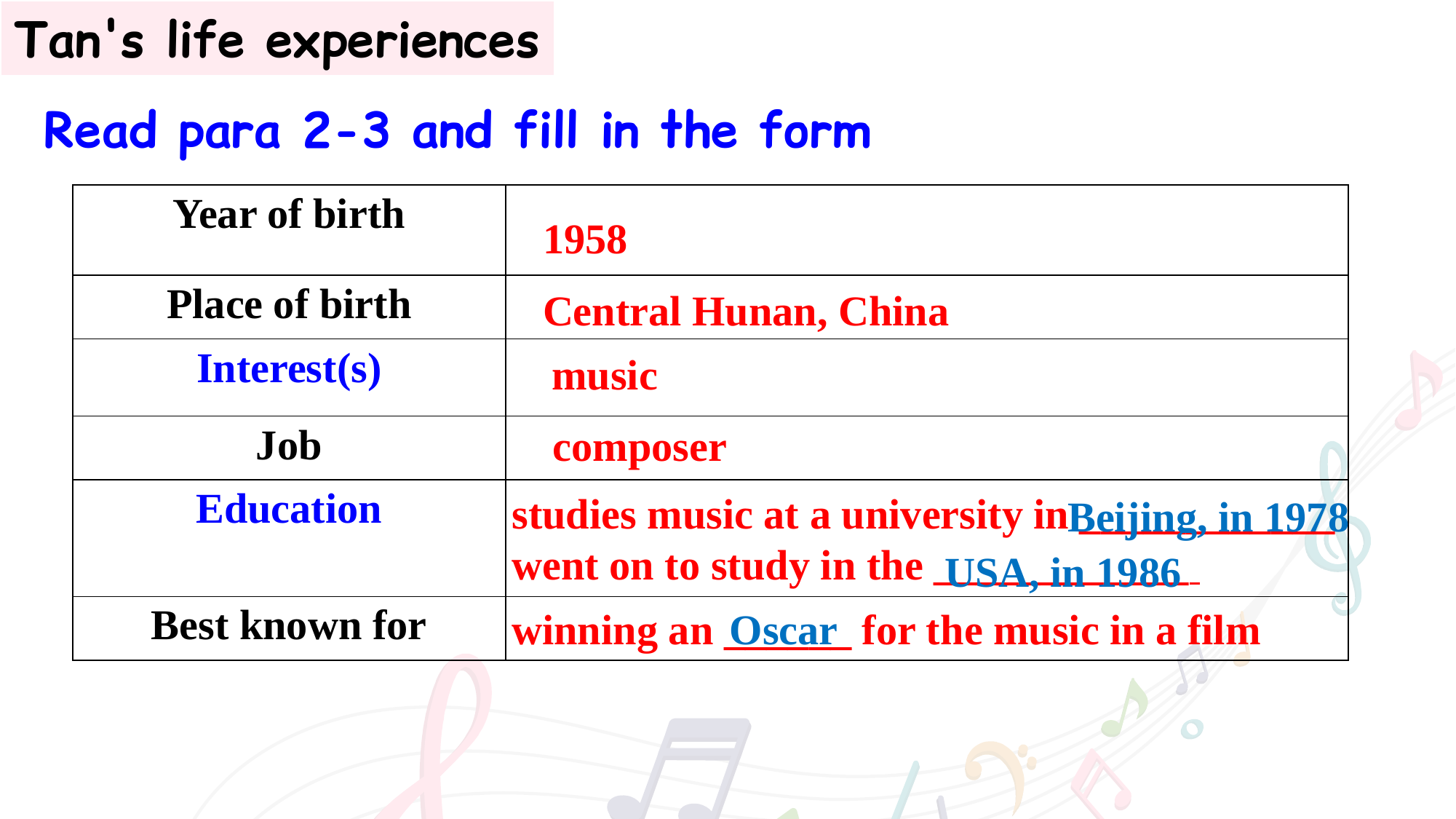

Tan's life experiences
Read para 2-3 and fill in the form
| Year of birth |  |
| --- | --- |
| Place of birth |  |
| Interest(s) |  |
| Job |  |
| Education |  |
| Best known for |  |
1958
Central Hunan, China
music
composer
studies music at a university in ____________
went on to study in the ____________
Beijing, in 1978
USA, in 1986
winning an ______ for the music in a film
Oscar